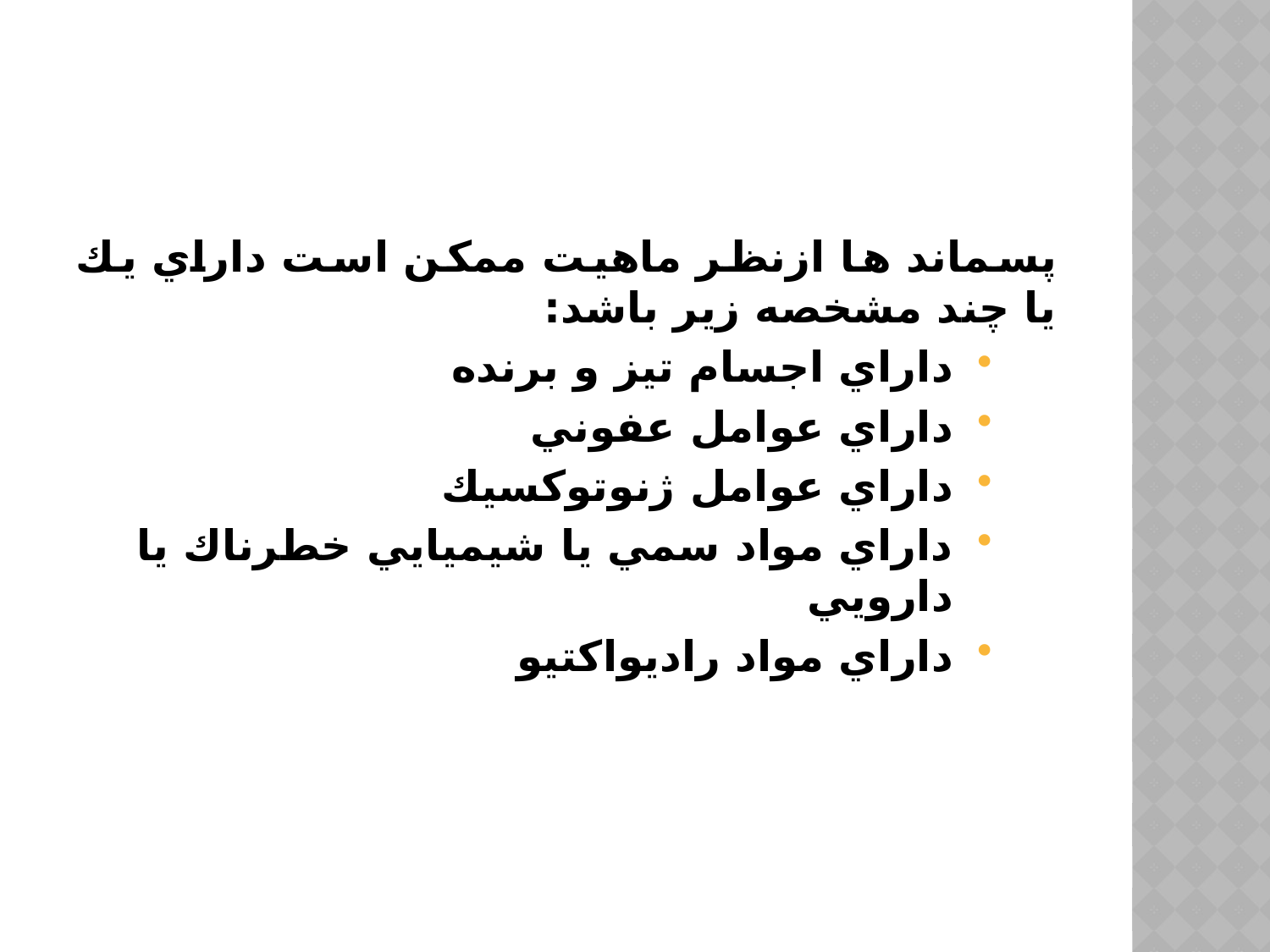

#
پسماند ها ازنظر ماهيت ممكن است داراي يك يا چند مشخصه زير باشد:
داراي اجسام تيز و برنده
داراي عوامل عفوني
داراي عوامل ژنوتوكسيك
داراي مواد سمي يا شيميايي خطرناك يا دارويي
داراي مواد راديواكتيو